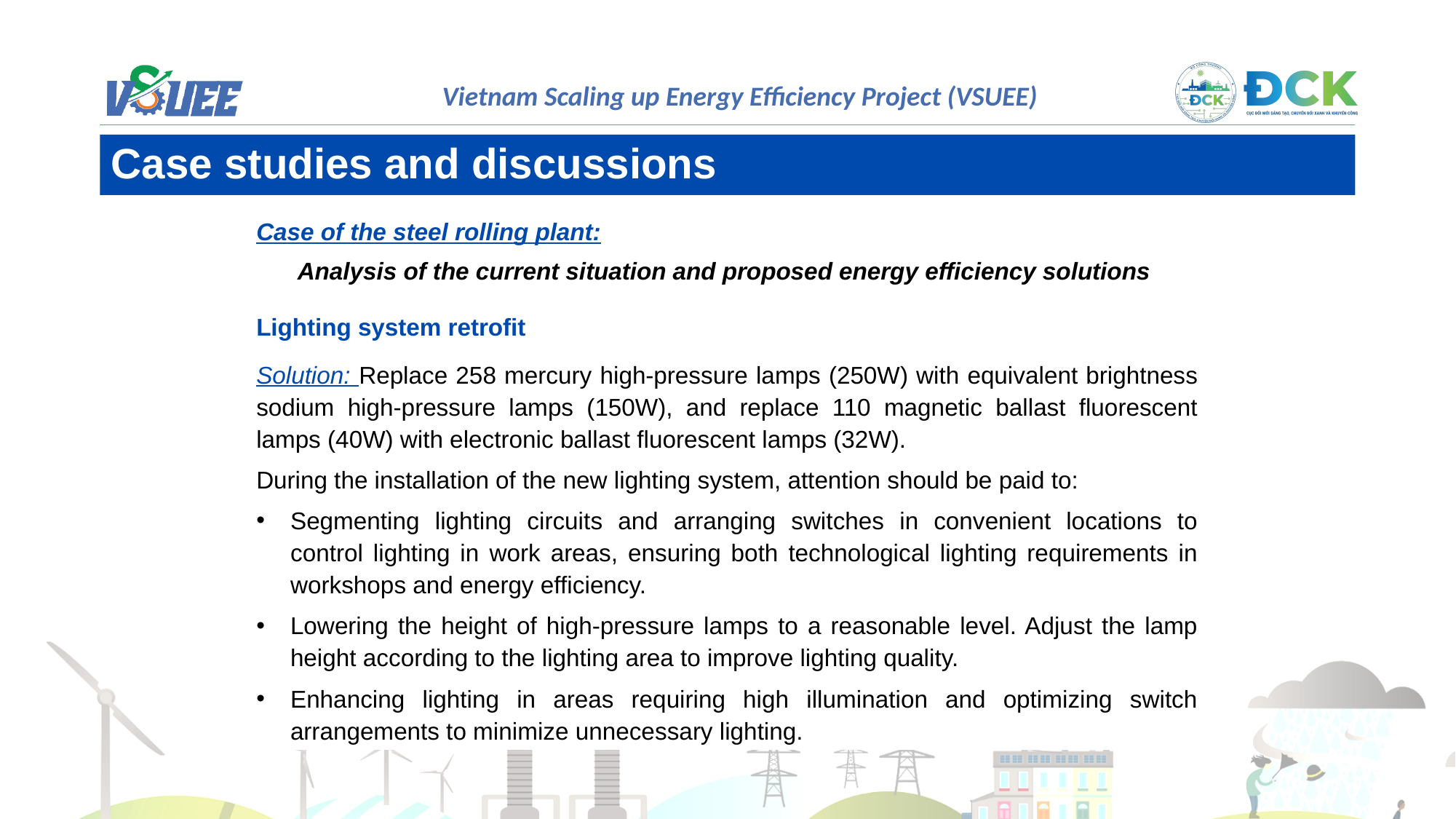

Case studies and discussions
Case of the steel rolling plant:
Analysis of the current situation and proposed energy efficiency solutions
Lighting system retrofit

Solution: Replace 258 mercury high-pressure lamps (250W) with equivalent brightness sodium high-pressure lamps (150W), and replace 110 magnetic ballast fluorescent lamps (40W) with electronic ballast fluorescent lamps (32W).
During the installation of the new lighting system, attention should be paid to:
Segmenting lighting circuits and arranging switches in convenient locations to control lighting in work areas, ensuring both technological lighting requirements in workshops and energy efficiency.
Lowering the height of high-pressure lamps to a reasonable level. Adjust the lamp height according to the lighting area to improve lighting quality.
Enhancing lighting in areas requiring high illumination and optimizing switch arrangements to minimize unnecessary lighting.